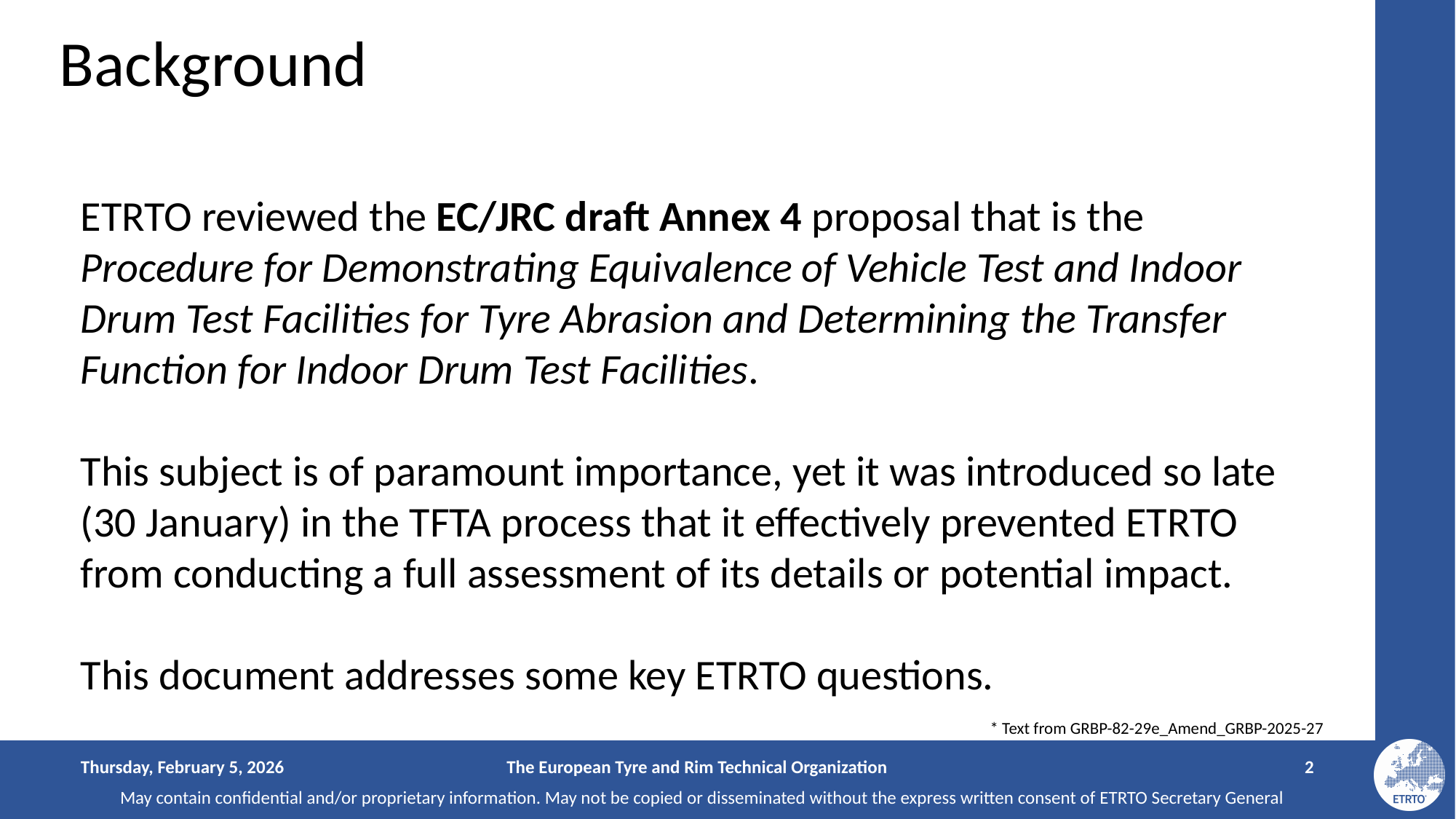

# Background
ETRTO reviewed the EC/JRC draft Annex 4 proposal that is the Procedure for Demonstrating Equivalence of Vehicle Test and Indoor Drum Test Facilities for Tyre Abrasion and Determining the Transfer Function for Indoor Drum Test Facilities.

This subject is of paramount importance, yet it was introduced so late (30 January) in the TFTA process that it effectively prevented ETRTO from conducting a full assessment of its details or potential impact.

This document addresses some key ETRTO questions.
* Text from GRBP-82-29e_Amend_GRBP-2025-27
Thursday, February 5, 2026
The European Tyre and Rim Technical Organization
2